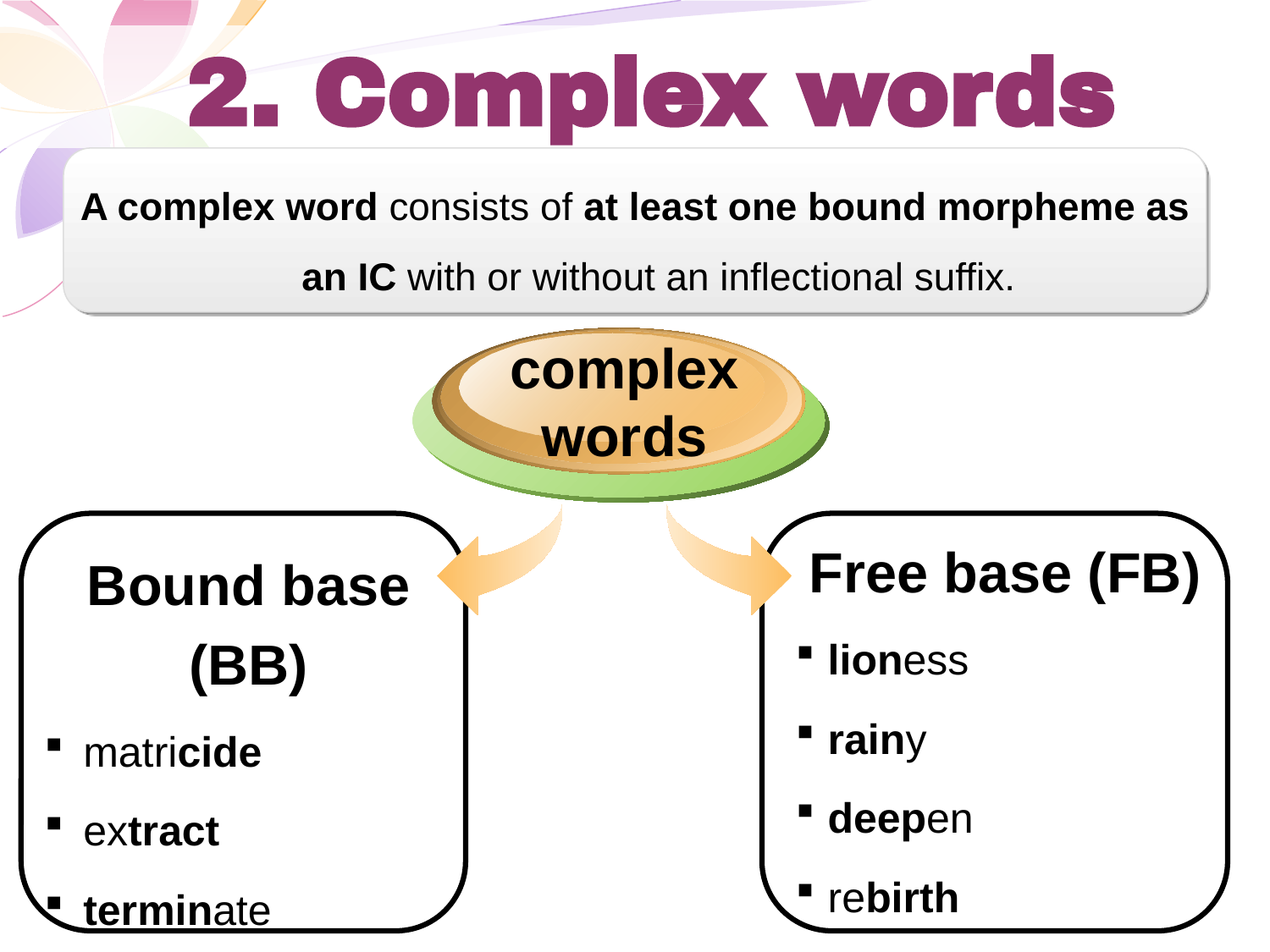

2. Complex words

A complex word consists of at least one bound morpheme as an IC with or without an inflectional suffix.
complex words

Free base (FB)
lioness
rainy
deepen
rebirth

Bound base (BB)
matricide
extract
terminate